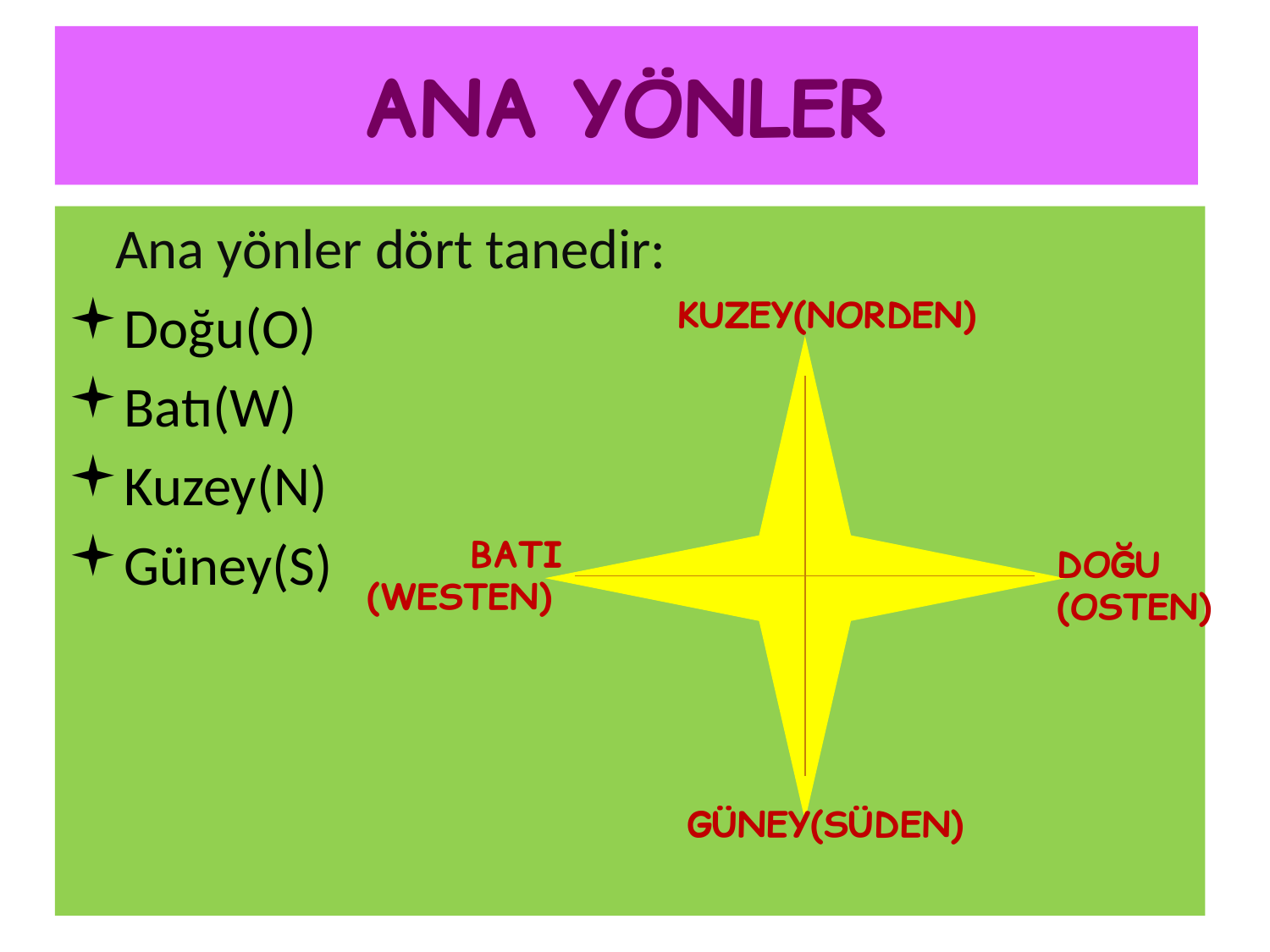

# ANA YÖNLER
	Ana yönler dört tanedir:
Doğu(O)
Batı(W)
Kuzey(N)
Güney(S)

KUZEY(NORDEN)

BATI
(WESTEN)
DOĞU
(OSTEN)
GÜNEY(SÜDEN)